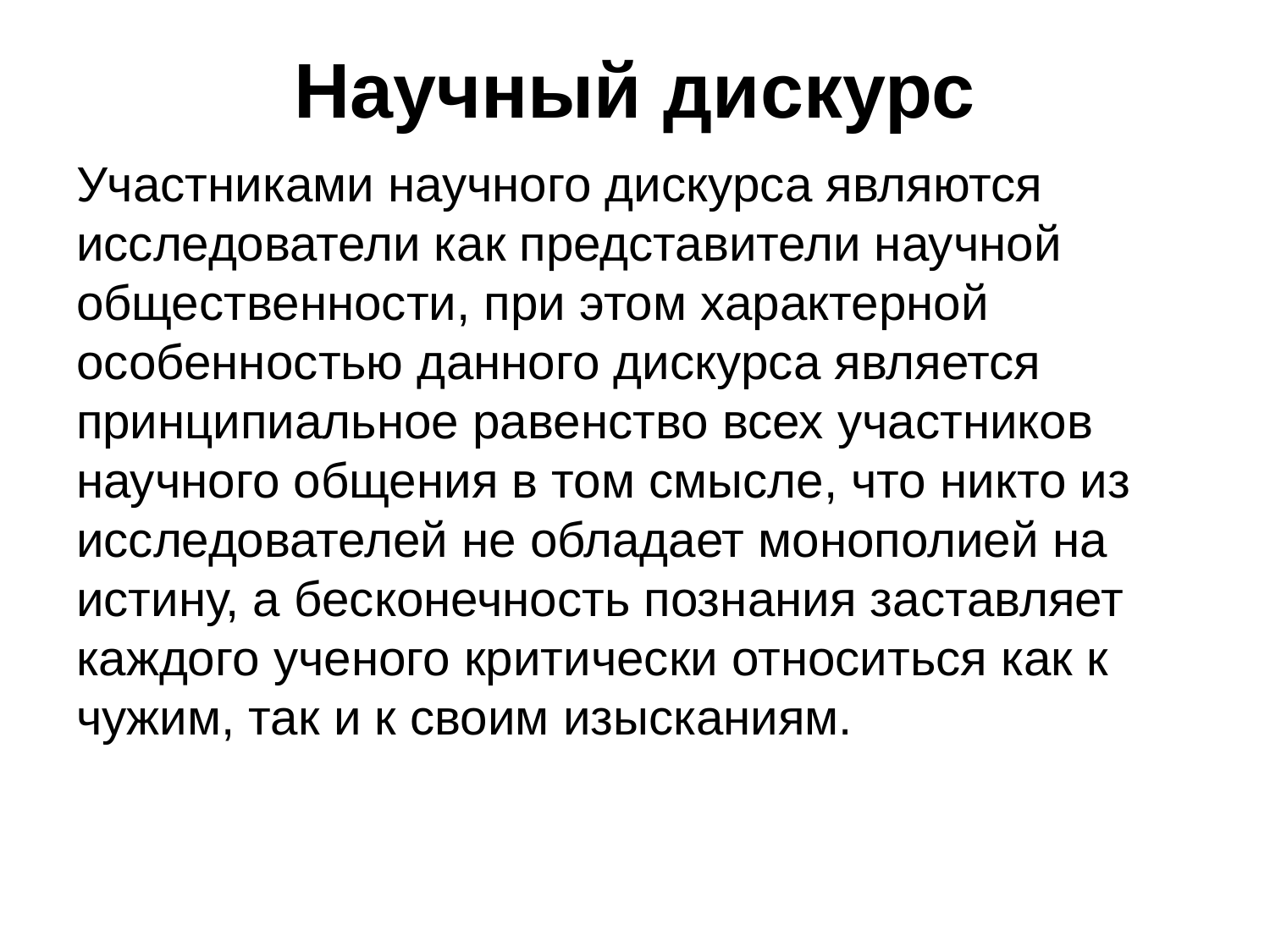

# Научный дискурс
Участниками научного дискурса являются исследователи как представители научной общественности, при этом характерной особенностью данного дискурса является принципиальное равенство всех участников научного общения в том смысле, что никто из исследователей не обладает монополией на истину, а бесконечность познания заставляет каждого ученого критически относиться как к чужим, так и к своим изысканиям.